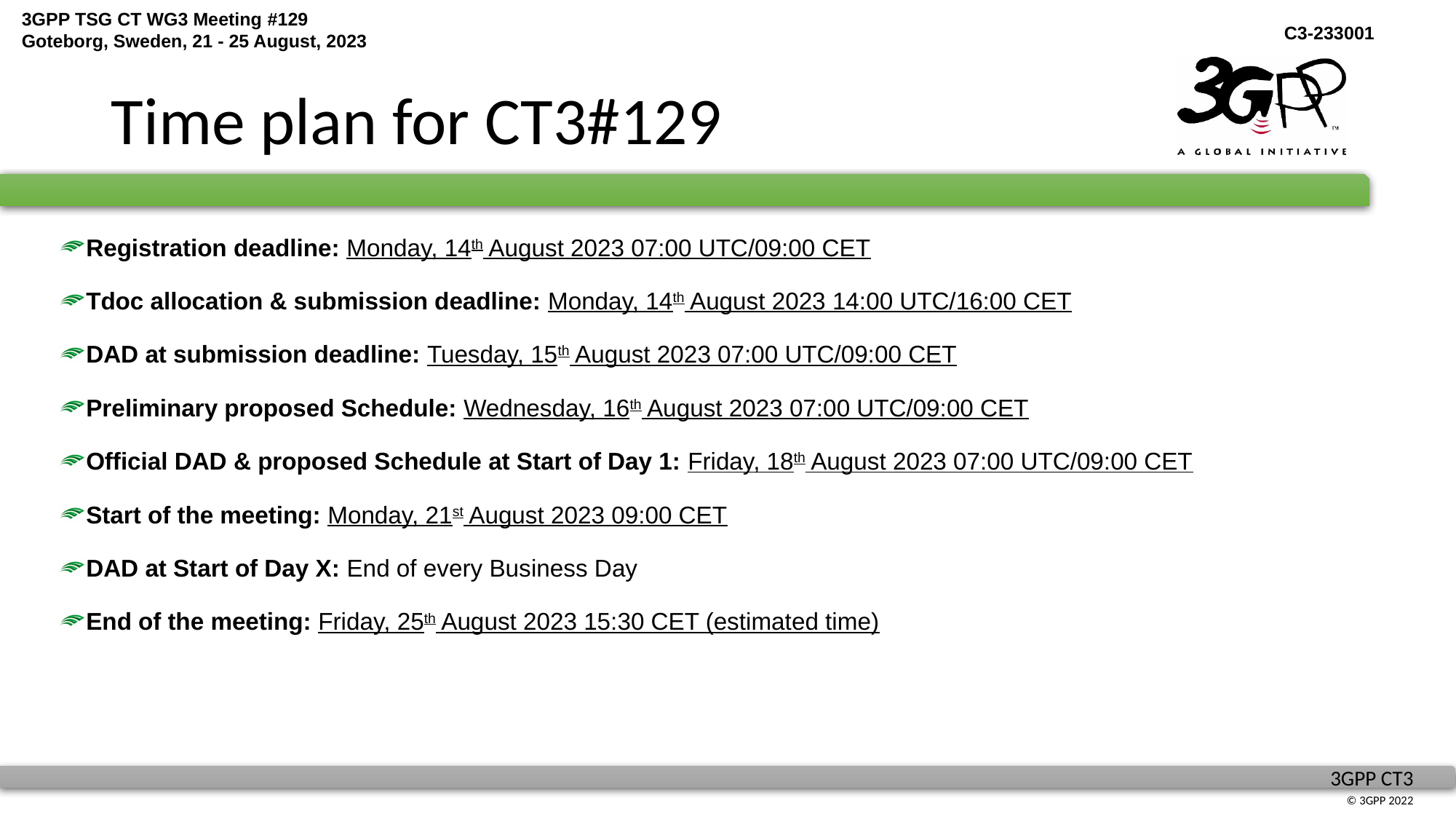

# Time plan for CT3#129
Registration deadline: Monday, 14th August 2023 07:00 UTC/09:00 CET
Tdoc allocation & submission deadline: Monday, 14th August 2023 14:00 UTC/16:00 CET
DAD at submission deadline: Tuesday, 15th August 2023 07:00 UTC/09:00 CET
Preliminary proposed Schedule: Wednesday, 16th August 2023 07:00 UTC/09:00 CET
Official DAD & proposed Schedule at Start of Day 1: Friday, 18th August 2023 07:00 UTC/09:00 CET
Start of the meeting: Monday, 21st August 2023 09:00 CET
DAD at Start of Day X: End of every Business Day
End of the meeting: Friday, 25th August 2023 15:30 CET (estimated time)